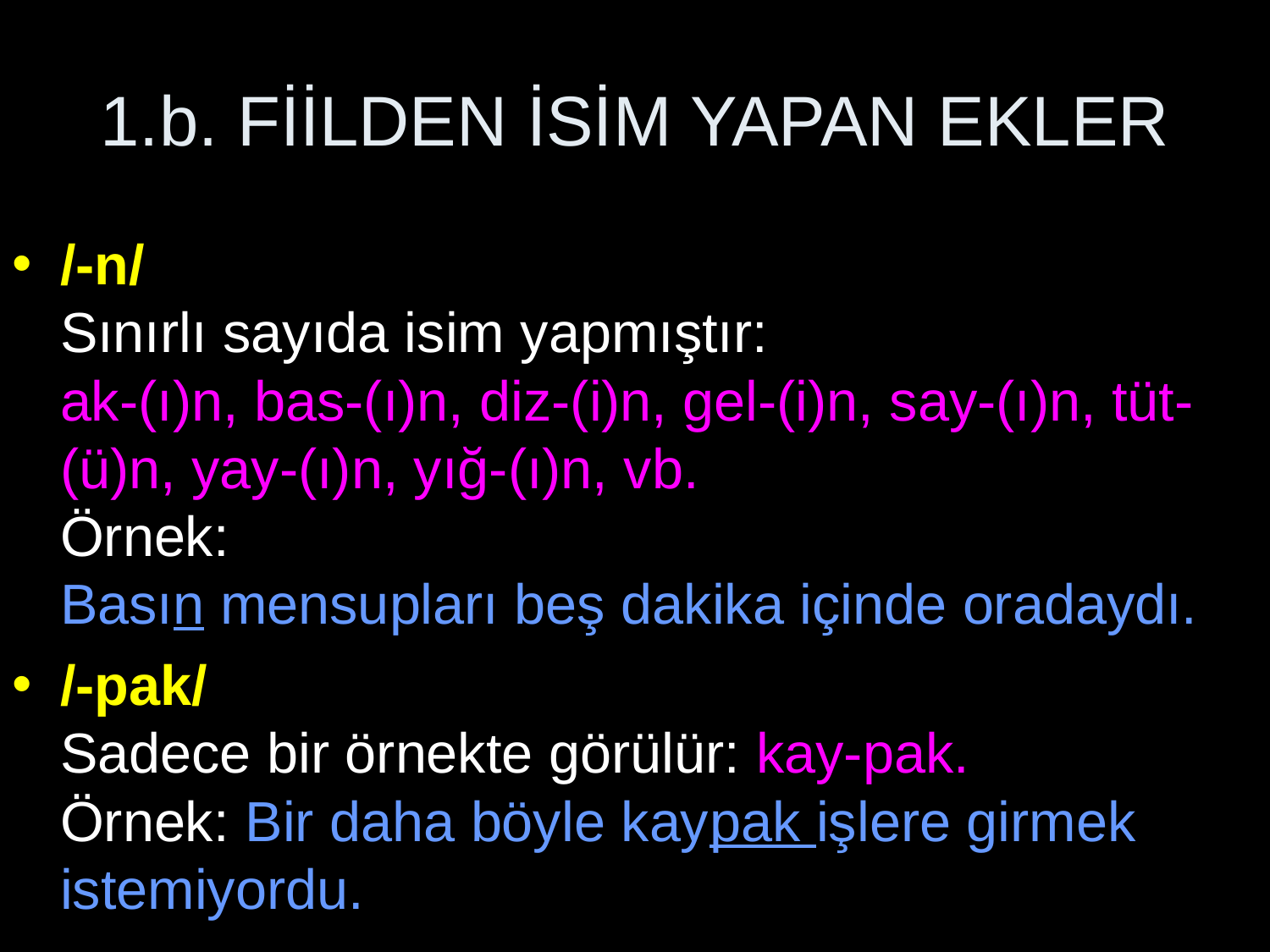

# 1.b. FİİLDEN İSİM YAPAN EKLER
/-n/
Sınırlı sayıda isim yapmıştır:
ak-(ı)n, bas-(ı)n, diz-(i)n, gel-(i)n, say-(ı)n, tüt-(ü)n, yay-(ı)n, yığ-(ı)n, vb.
Örnek:
Basın mensupları beş dakika içinde oradaydı.
/-pak/
Sadece bir örnekte görülür: kay-pak.
Örnek: Bir daha böyle kaypak işlere girmek istemiyordu.